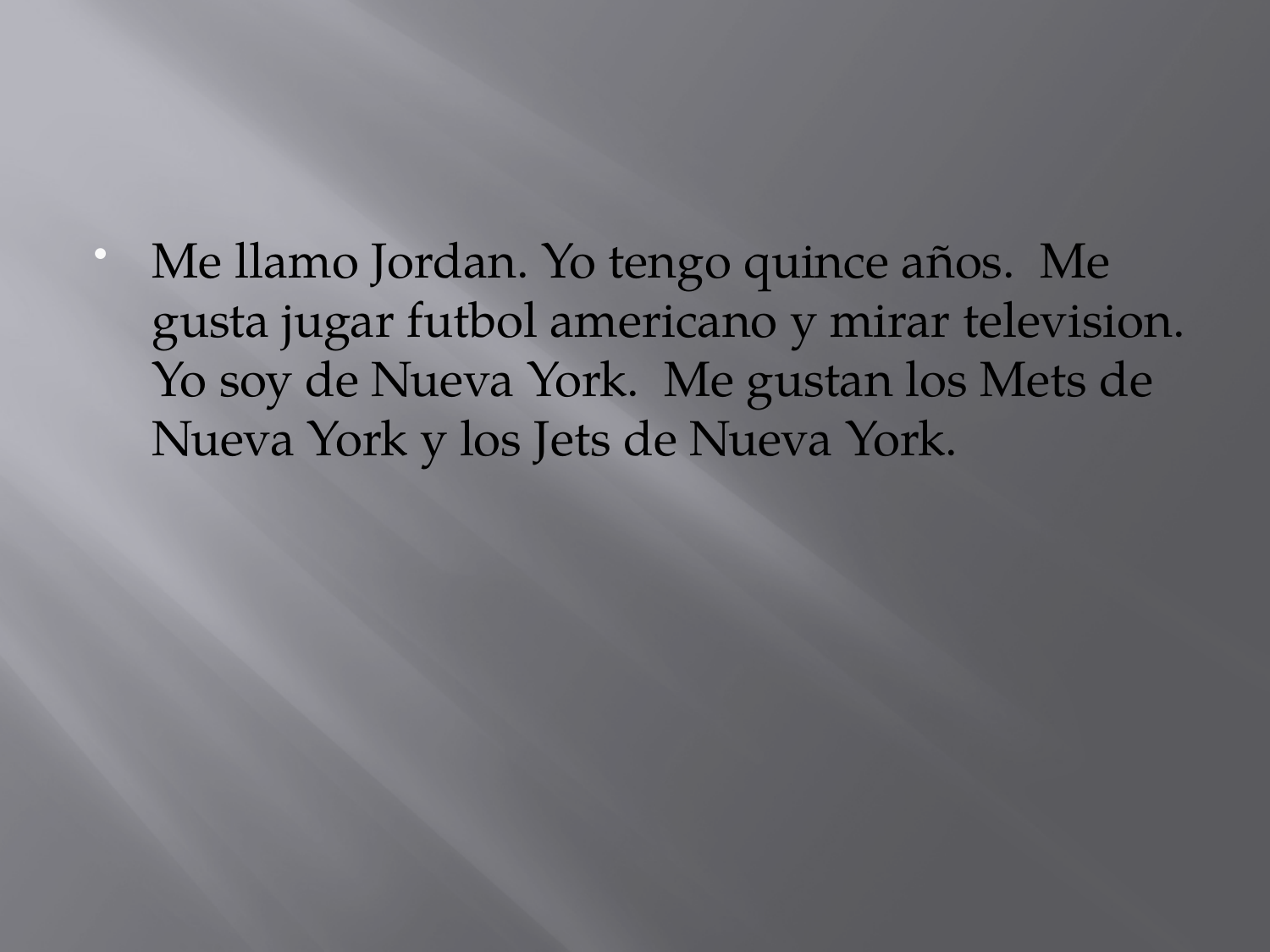

Me llamo Jordan. Yo tengo quince años.  Me gusta jugar futbol americano y mirar television. Yo soy de Nueva York.  Me gustan los Mets de Nueva York y los Jets de Nueva York.